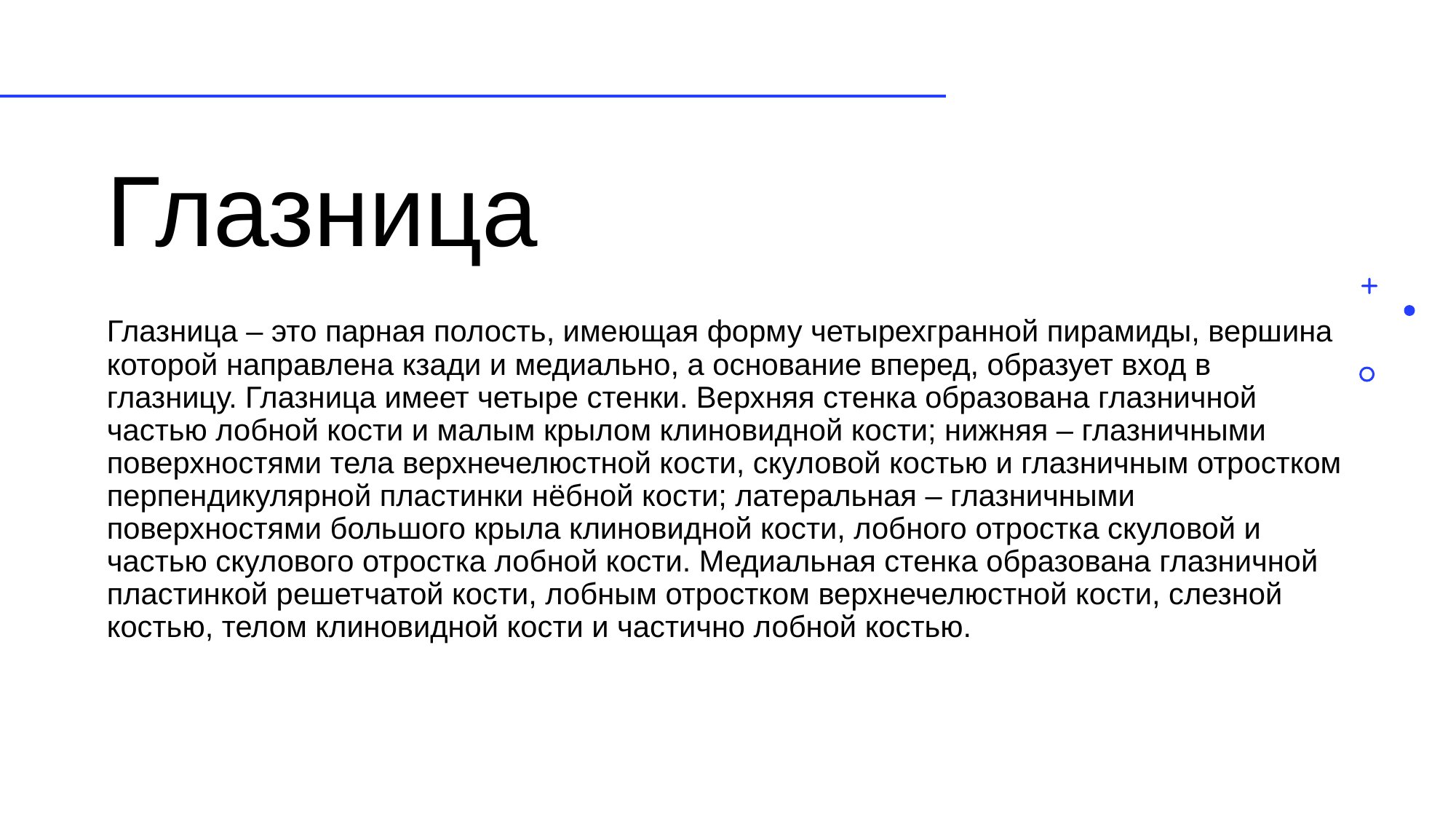

# Глазница

Глазница – это парная полость, имеющая форму четырехгранной пирамиды, вершина которой направлена кзади и медиально, а основание вперед, образует вход в глазницу. Глазница имеет четыре стенки. Верхняя стенка образована глазничной частью лобной кости и малым крылом клиновидной кости; нижняя – глазничными поверхностями тела верхнечелюстной кости, скуловой костью и глазничным отростком перпендикулярной пластинки нёбной кости; латеральная – глазничными поверхностями большого крыла клиновидной кости, лобного отростка скуловой и частью скулового отростка лобной кости. Медиальная стенка образована глазничной пластинкой решетчатой кости, лобным отростком верхнечелюстной кости, слезной костью, телом клиновидной кости и частично лобной костью.